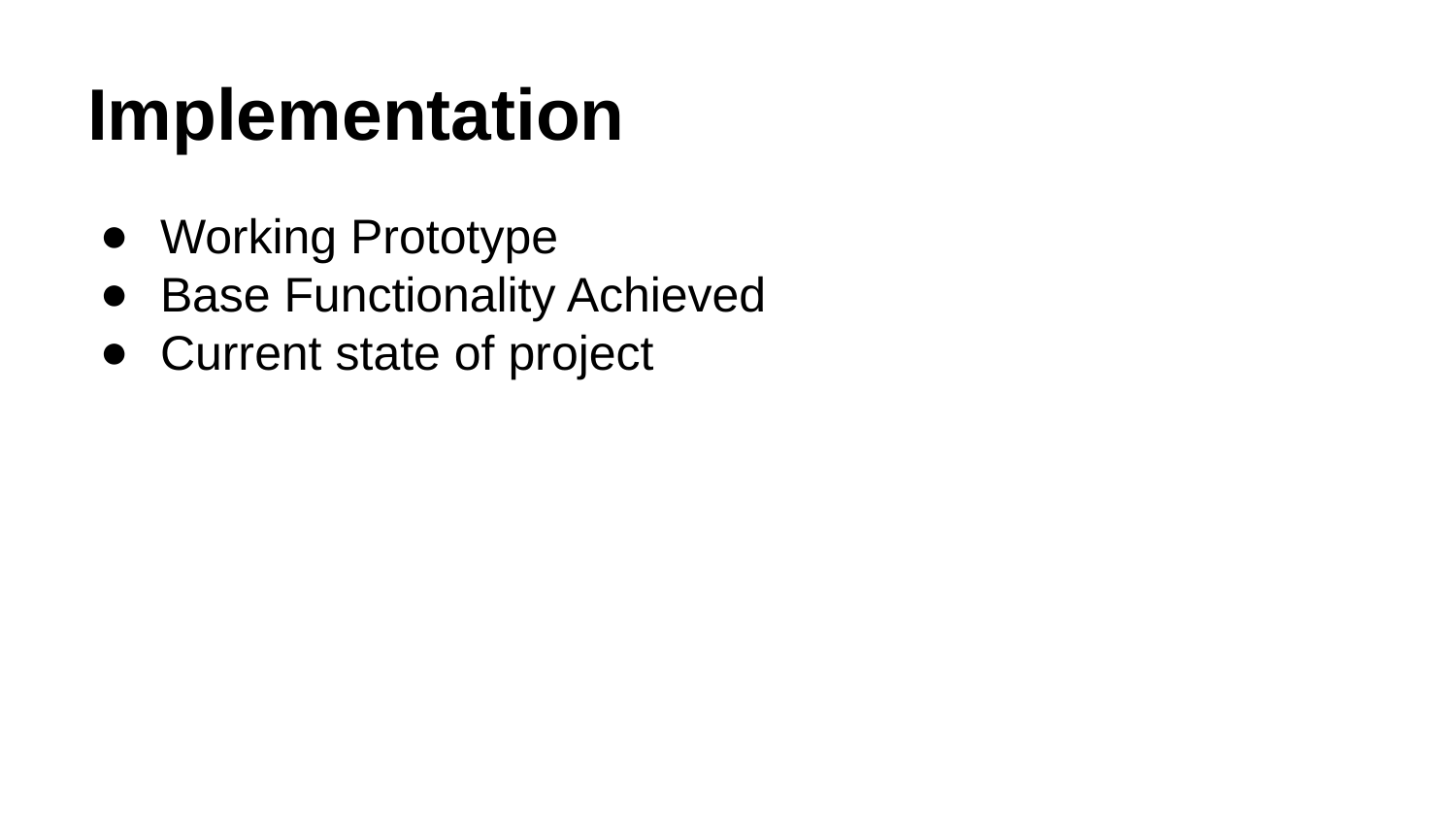

# Implementation
Working Prototype
Base Functionality Achieved
Current state of project